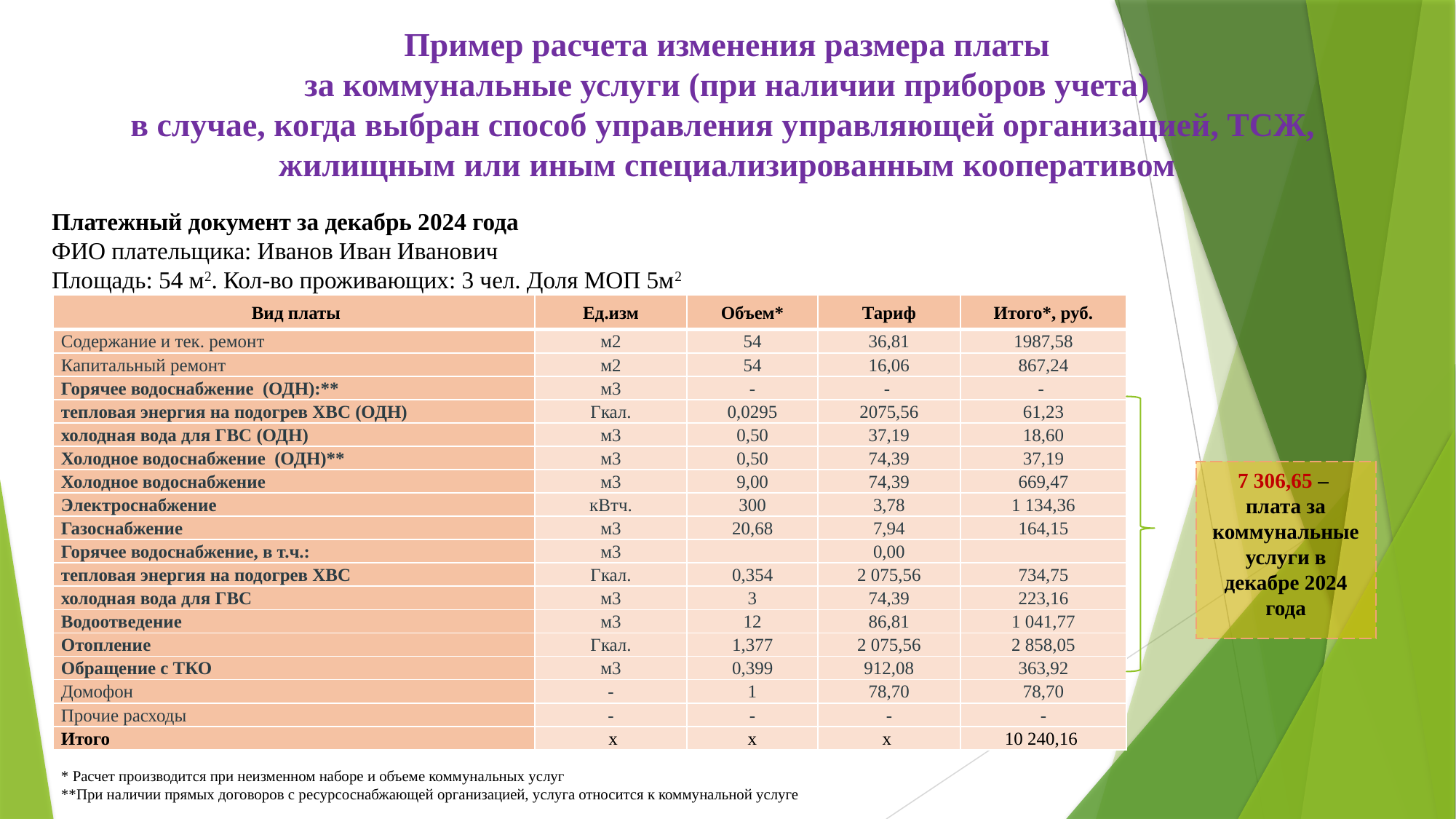

# Пример расчета изменения размера платы за коммунальные услуги (при наличии приборов учета) в случае, когда выбран способ управления управляющей организацией, ТСЖ, жилищным или иным специализированным кооперативом
Платежный документ за декабрь 2024 года
ФИО плательщика: Иванов Иван Иванович
Площадь: 54 м2. Кол-во проживающих: 3 чел. Доля МОП 5м2
| Вид платы | Ед.изм | Объем\* | Тариф | Итого\*, руб. |
| --- | --- | --- | --- | --- |
| Содержание и тек. ремонт | м2 | 54 | 36,81 | 1987,58 |
| Капитальный ремонт | м2 | 54 | 16,06 | 867,24 |
| Горячее водоснабжение (ОДН):\*\* | м3 | - | - | - |
| тепловая энергия на подогрев ХВС (ОДН) | Гкал. | 0,0295 | 2075,56 | 61,23 |
| холодная вода для ГВС (ОДН) | м3 | 0,50 | 37,19 | 18,60 |
| Холодное водоснабжение (ОДН)\*\* | м3 | 0,50 | 74,39 | 37,19 |
| Холодное водоснабжение | м3 | 9,00 | 74,39 | 669,47 |
| Электроснабжение | кВтч. | 300 | 3,78 | 1 134,36 |
| Газоснабжение | м3 | 20,68 | 7,94 | 164,15 |
| Горячее водоснабжение, в т.ч.: | м3 |  | 0,00 |  |
| тепловая энергия на подогрев ХВС | Гкал. | 0,354 | 2 075,56 | 734,75 |
| холодная вода для ГВС | м3 | 3 | 74,39 | 223,16 |
| Водоотведение | м3 | 12 | 86,81 | 1 041,77 |
| Отопление | Гкал. | 1,377 | 2 075,56 | 2 858,05 |
| Обращение с ТКО | м3 | 0,399 | 912,08 | 363,92 |
| Домофон | - | 1 | 78,70 | 78,70 |
| Прочие расходы | - | - | - | - |
| Итого | х | х | х | 10 240,16 |

7 306,65 –
плата за коммунальные услуги в декабре 2024 года
* Расчет производится при неизменном наборе и объеме коммунальных услуг
**При наличии прямых договоров с ресурсоснабжающей организацией, услуга относится к коммунальной услуге